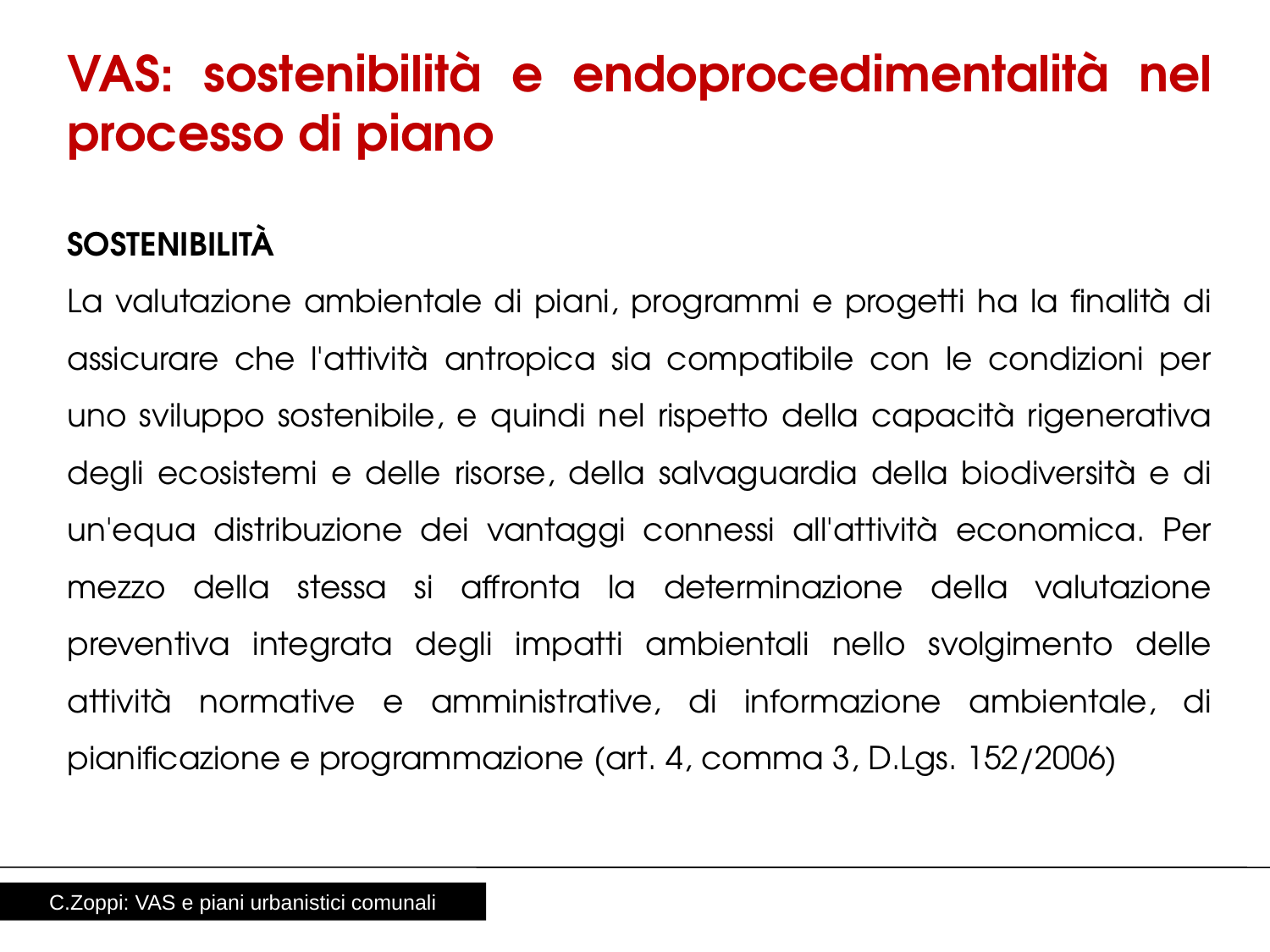

VAS: sostenibilità e endoprocedimentalità nel processo di piano

SOSTENIBILITÀ
La valutazione ambientale di piani, programmi e progetti ha la finalità di assicurare che l'attività antropica sia compatibile con le condizioni per uno sviluppo sostenibile, e quindi nel rispetto della capacità rigenerativa degli ecosistemi e delle risorse, della salvaguardia della biodiversità e di un'equa distribuzione dei vantaggi connessi all'attività economica. Per mezzo della stessa si affronta la determinazione della valutazione preventiva integrata degli impatti ambientali nello svolgimento delle attività normative e amministrative, di informazione ambientale, di pianificazione e programmazione (art. 4, comma 3, D.Lgs. 152/2006)